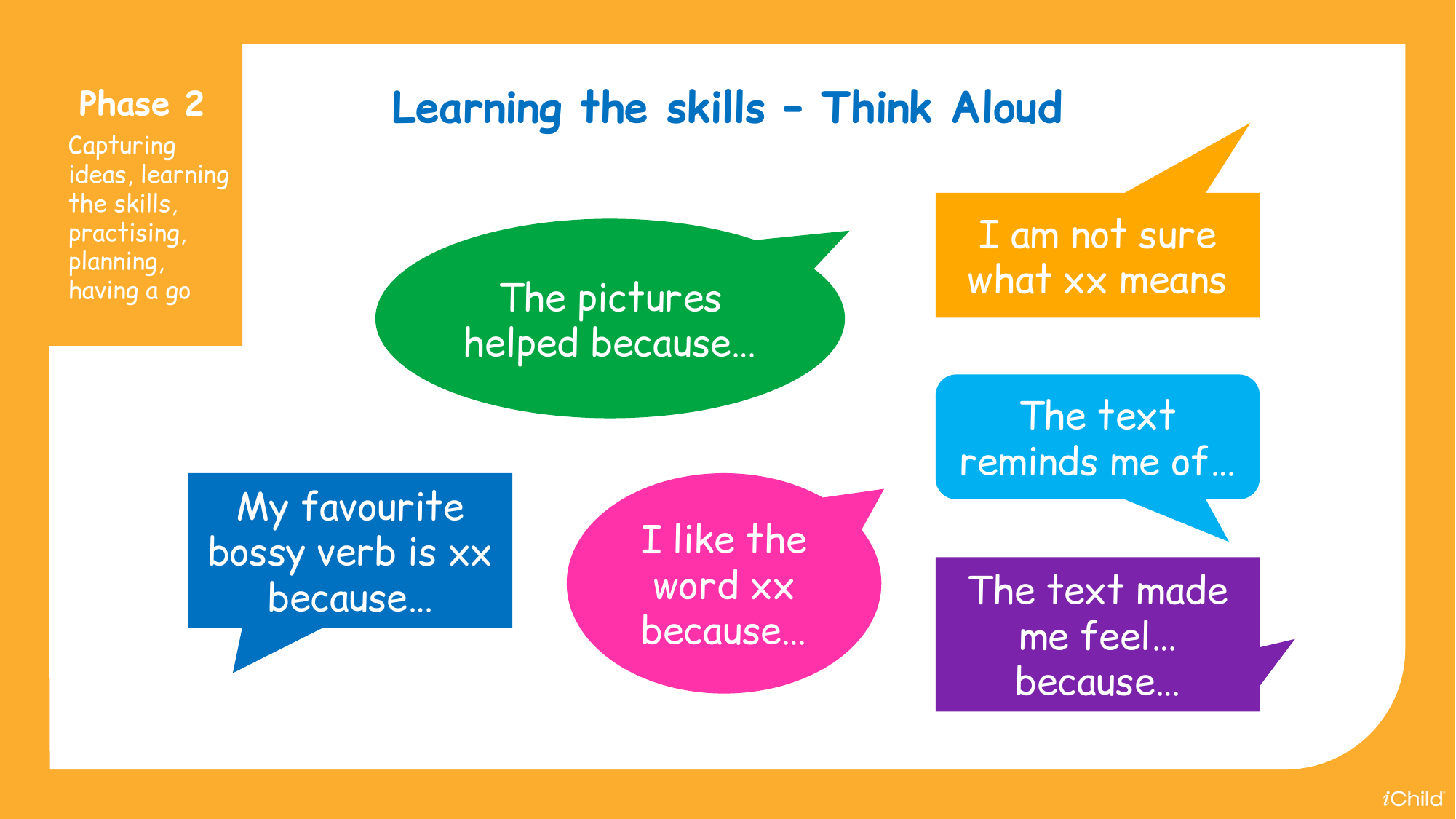

Phase 2
Capturing ideas, learning the skills, practising, planning, having a go
Learning the skills – Think Aloud
I am not sure what xx means
The pictures helped because…
The text reminds me of…
My favourite bossy verb is xx because…
I like the word xx because…
The text made me feel… because…